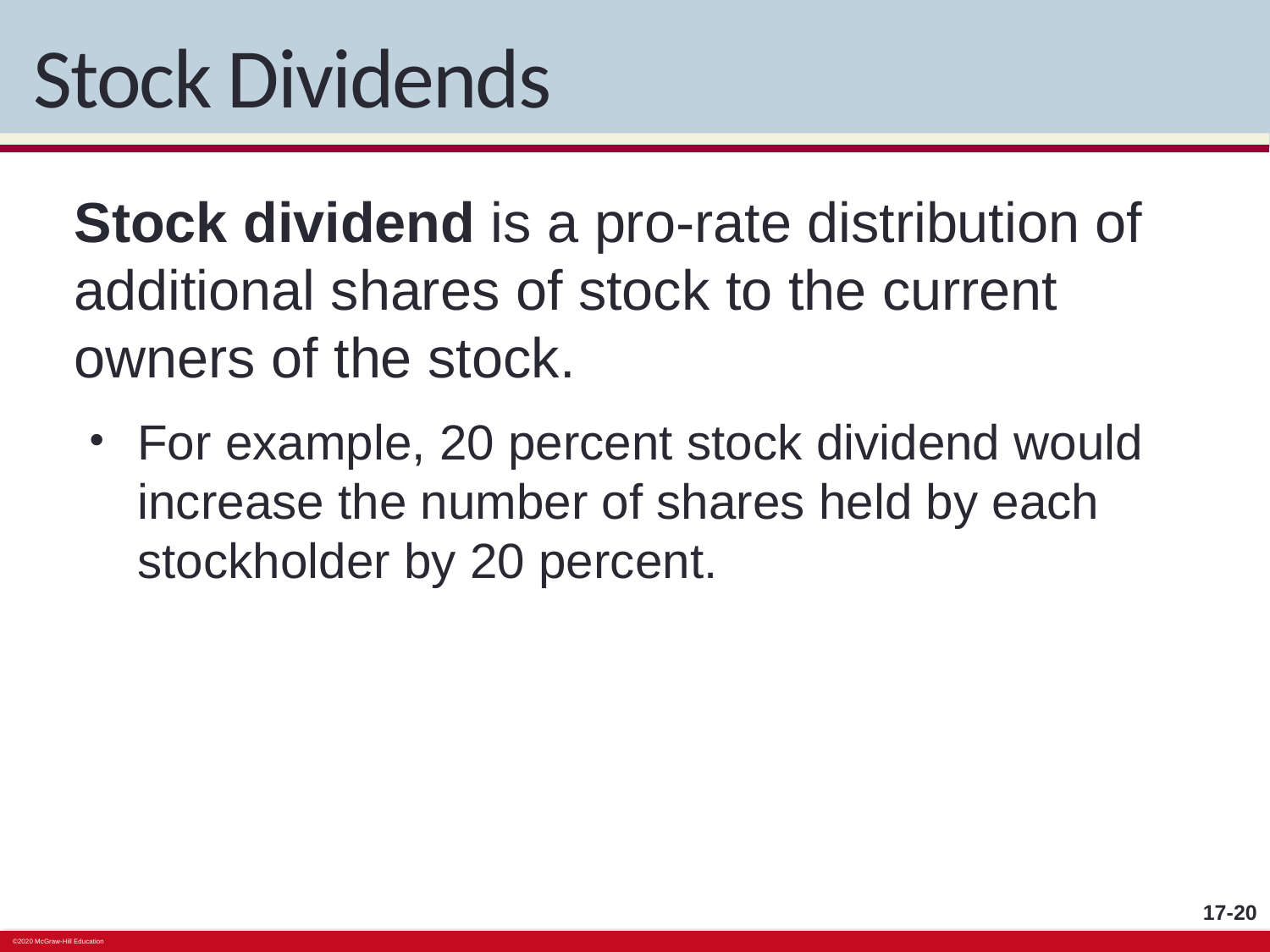

# Stock Dividends
Stock dividend is a pro-rate distribution of additional shares of stock to the current owners of the stock.
For example, 20 percent stock dividend would increase the number of shares held by each stockholder by 20 percent.